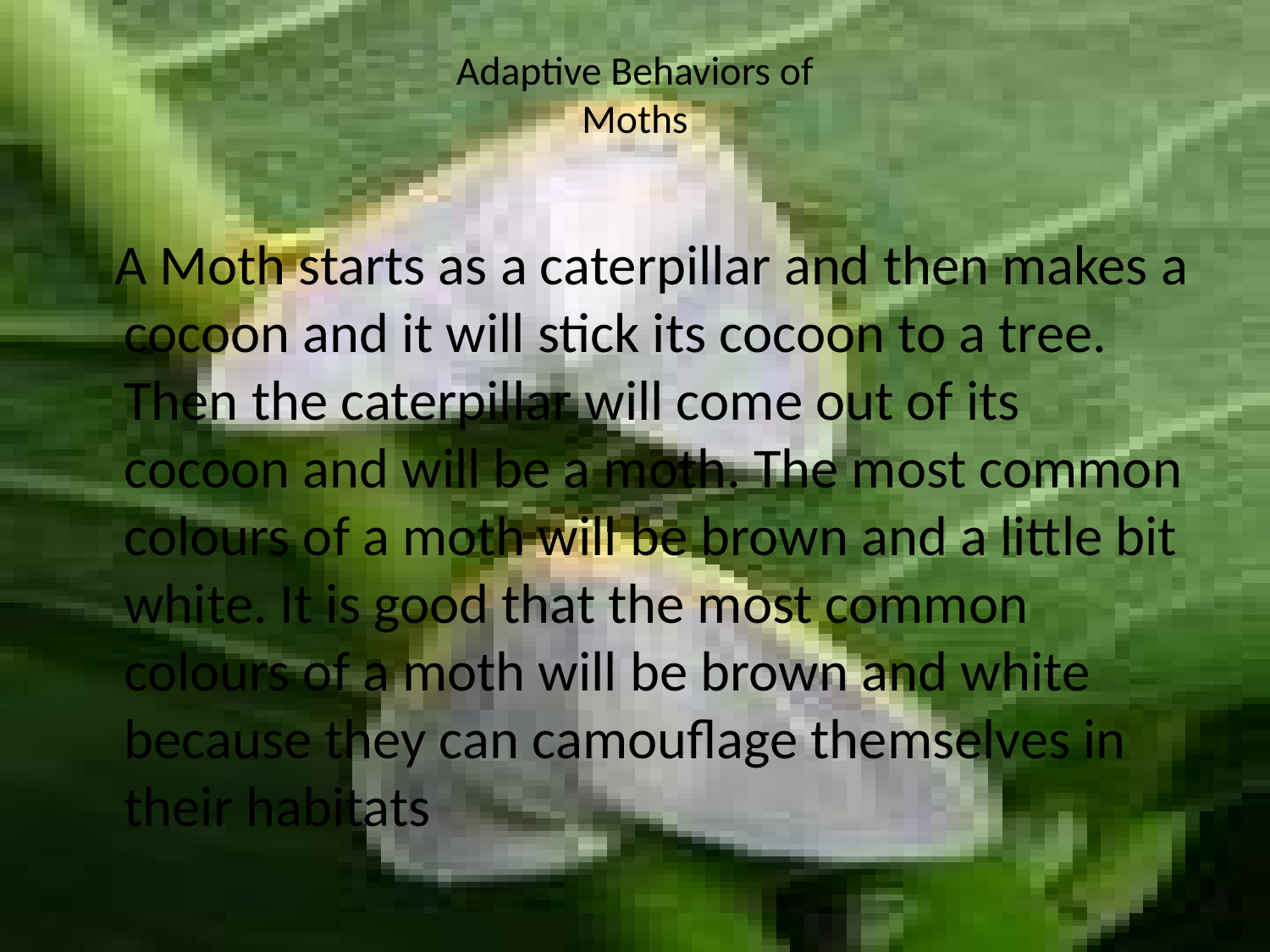

# Adaptive Behaviors of Moths
   A Moth starts as a caterpillar and then makes a cocoon and it will stick its cocoon to a tree. Then the caterpillar will come out of its cocoon and will be a moth. The most common colours of a moth will be brown and a little bit white. It is good that the most common colours of a moth will be brown and white because they can camouflage themselves in their habitats